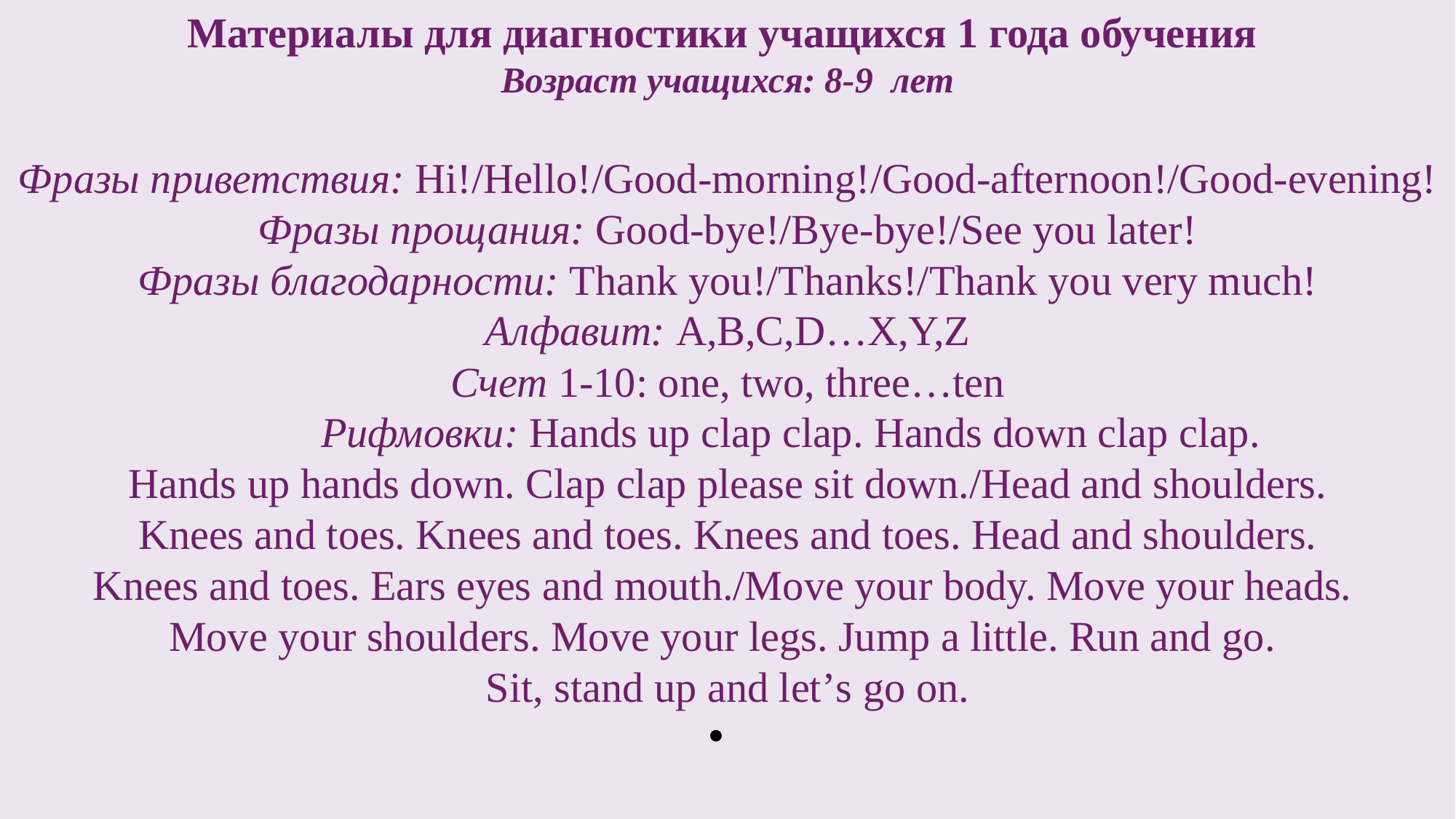

Материалы для диагностики учащихся 1 года обучения
Возраст учащихся: 8-9  лет

Фразы приветствия: Hi!/Hello!/Good-morning!/Good-afternoon!/Good-evening!
Фразы прощания: Good-bye!/Bye-bye!/See you later!
Фразы благодарности: Thank you!/Thanks!/Thank you very much!
Алфавит: A,B,C,D…X,Y,Z
Счет 1-10: one, two, three…ten
		Рифмовки: Hands up clap clap. Hands down clap clap.
Hands up hands down. Clap clap please sit down./Head and shoulders.
 Knees and toes. Knees and toes. Knees and toes. Head and shoulders.
Knees and toes. Ears eyes and mouth./Move your body. Move your heads.
Move your shoulders. Move your legs. Jump a little. Run and go.
Sit, stand up and let’s go on.